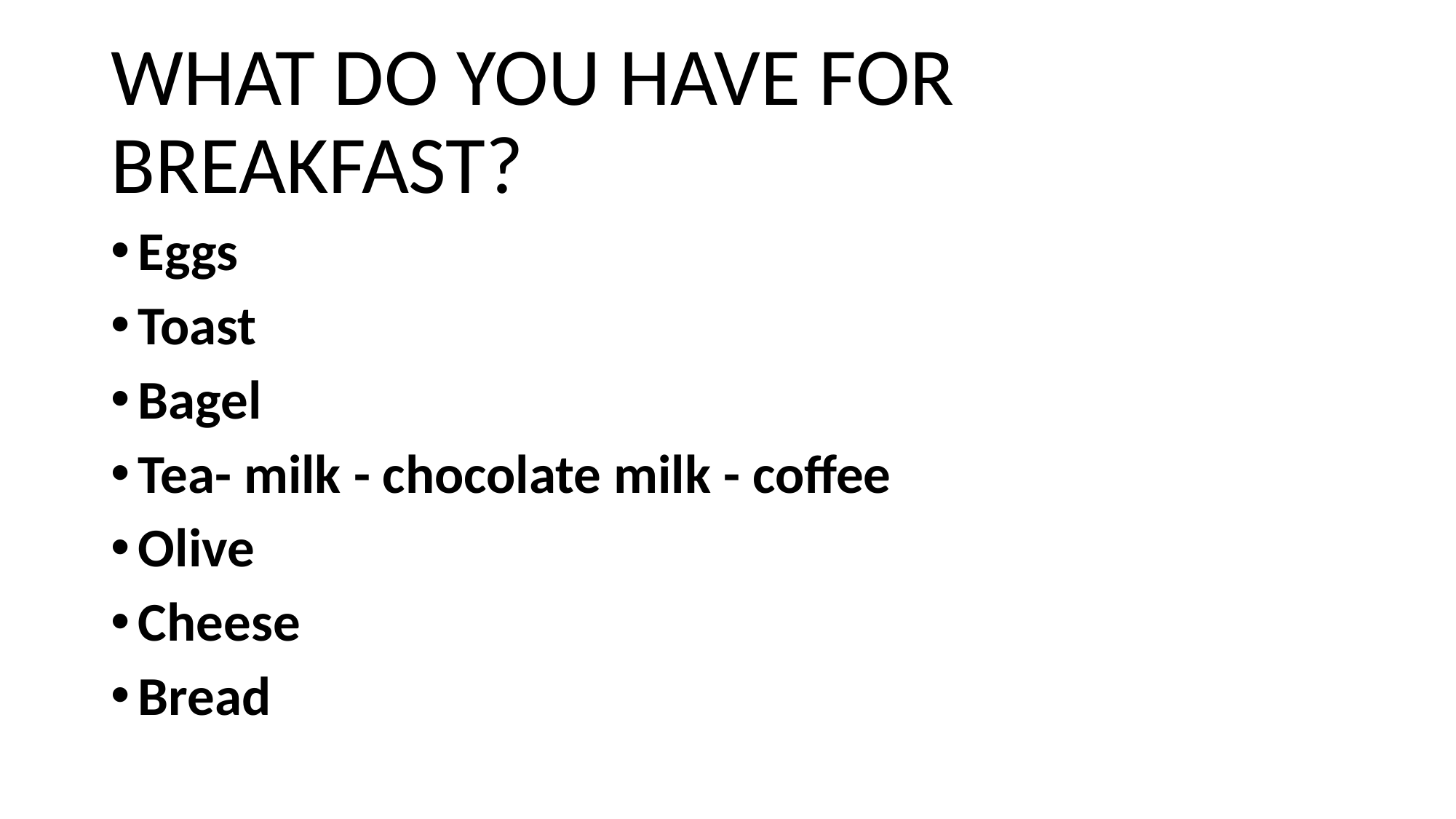

# WHAT DO YOU HAVE FOR BREAKFAST?
Eggs
Toast
Bagel
Tea- milk - chocolate milk - coffee
Olive
Cheese
Bread